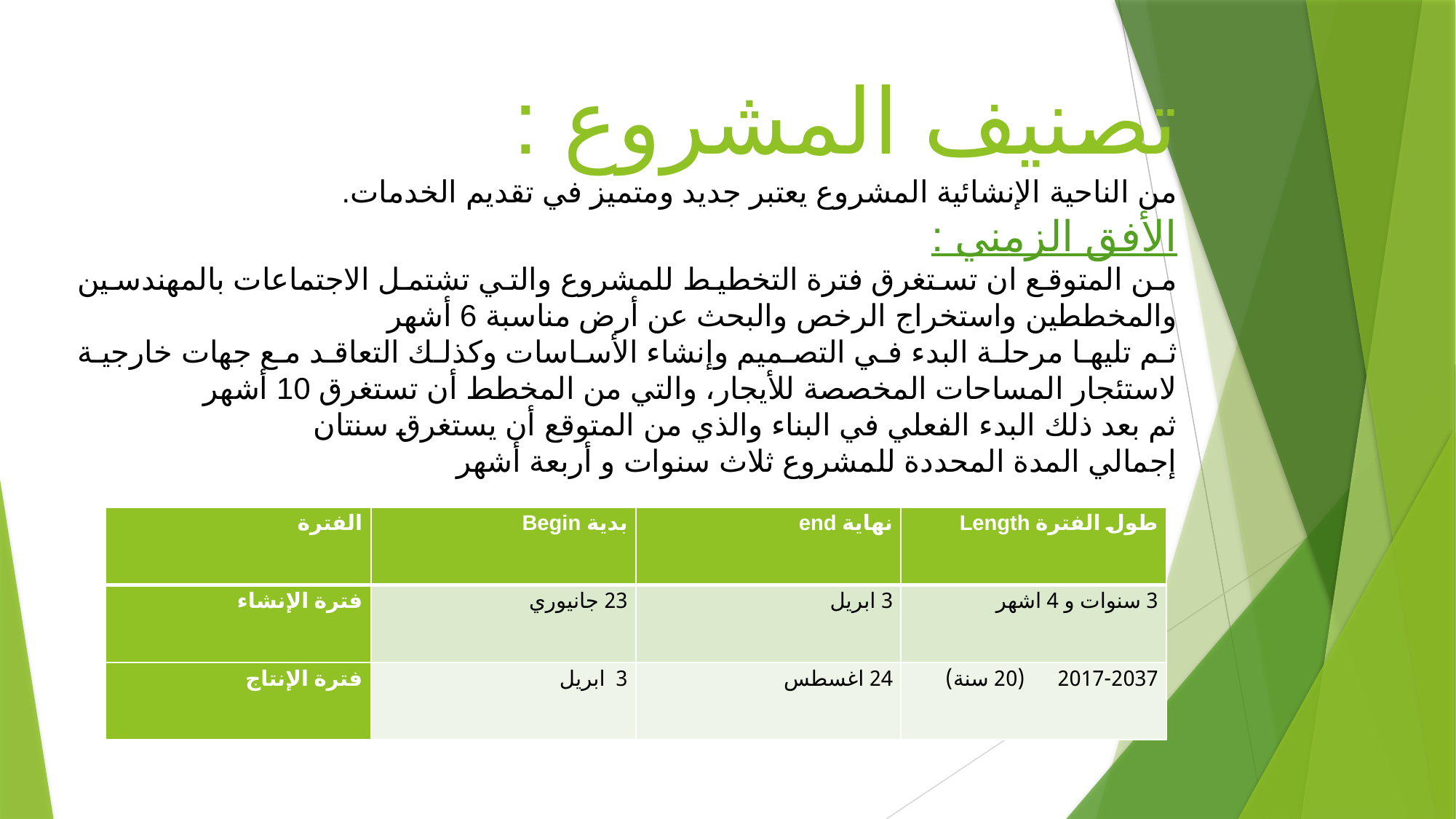

تصنيف المشروع :
من الناحية الإنشائية المشروع يعتبر جديد ومتميز في تقديم الخدمات.
الأفق الزمني :
من المتوقع ان تستغرق فترة التخطيط للمشروع والتي تشتمل الاجتماعات بالمهندسين والمخططين واستخراج الرخص والبحث عن أرض مناسبة 6 أشهر
ثم تليها مرحلة البدء في التصميم وإنشاء الأساسات وكذلك التعاقد مع جهات خارجية لاستئجار المساحات المخصصة للأيجار، والتي من المخطط أن تستغرق 10 أشهر
ثم بعد ذلك البدء الفعلي في البناء والذي من المتوقع أن يستغرق سنتان
إجمالي المدة المحددة للمشروع ثلاث سنوات و أربعة أشهر
| الفترة | بدية Begin | نهاية end | طول الفترة Length |
| --- | --- | --- | --- |
| فترة الإنشاء | 23 جانيوري | 3 ابريل | 3 سنوات و 4 اشهر |
| فترة الإنتاج | 3 ابريل | 24 اغسطس | 2017-2037 (20 سنة) |